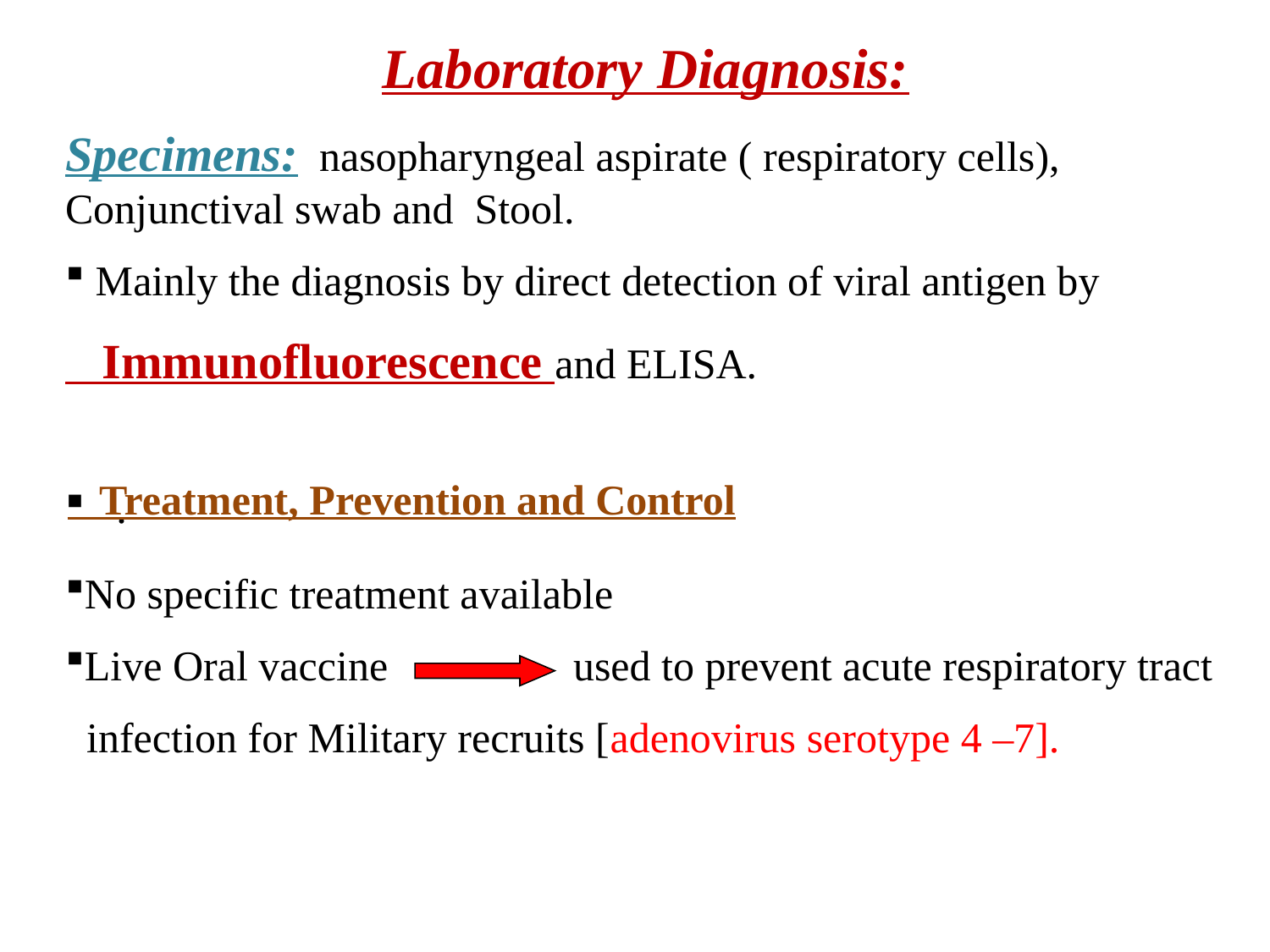

Laboratory Diagnosis:
Specimens:	nasopharyngeal aspirate ( respiratory cells),  Conjunctival swab and  Stool.
 Mainly the diagnosis by direct detection of viral antigen by
   Immunofluorescence and ELISA.

   .

   Treatment, Prevention and Control
No specific treatment available
Live Oral vaccine		used to prevent acute respiratory tract
  infection for Military recruits [adenovirus serotype 4 –7].